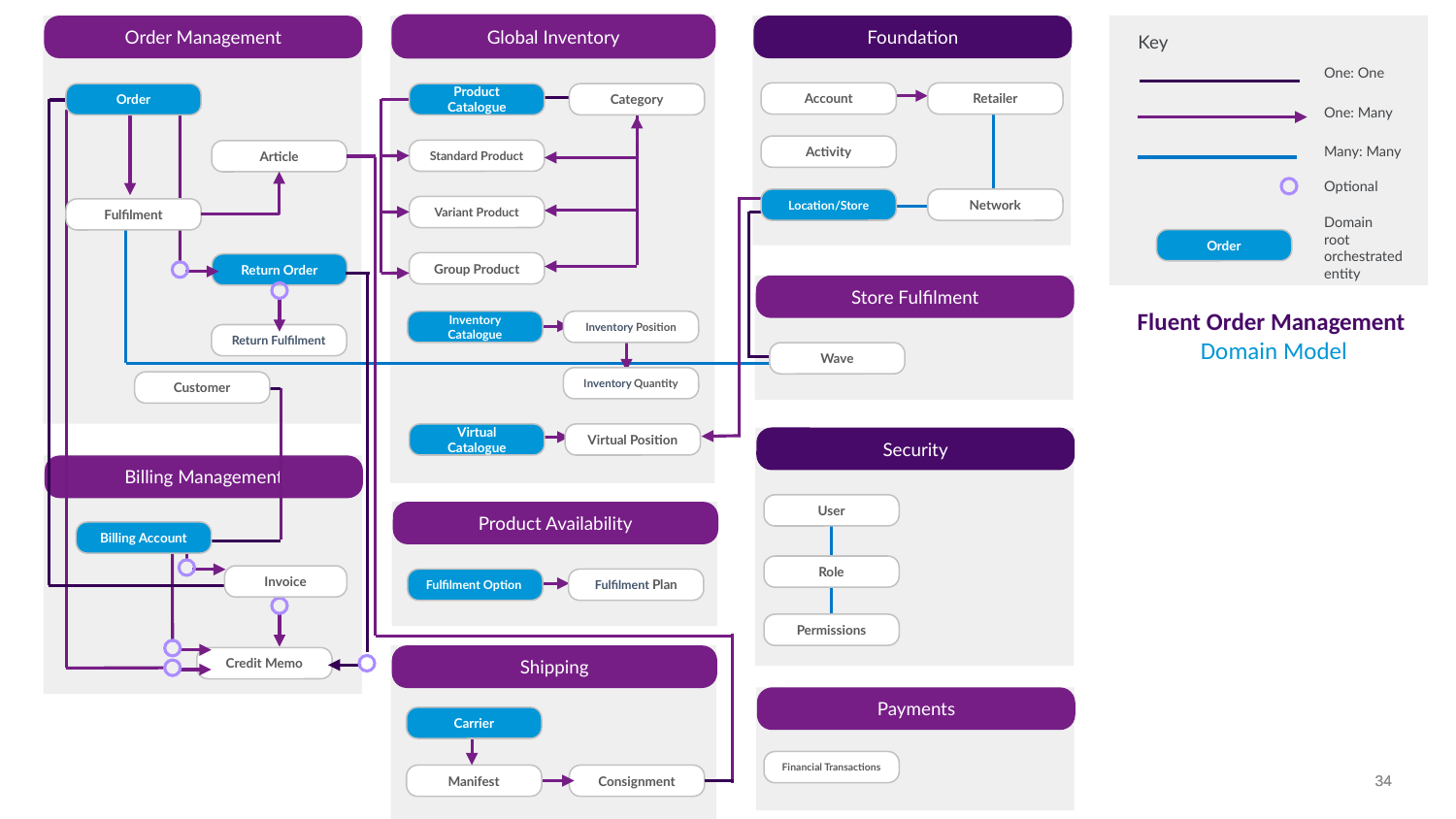

Global Inventory

Order Management
Foundation

Key
One: One
Account
Retailer
Order
Product Catalogue
Category
One: Many
Many: Many
Activity
Standard Product
Article
Optional

Location/Store
Network
Variant Product
Fulfilment
Domain  root orchestrated entity
Order
Group Product
Return Order

Store Fulfilment

Fluent Order Management
Domain Model
Inventory Catalogue
Inventory Position
Return Fulfilment
Wave
Inventory Quantity
Customer
Virtual Catalogue
Virtual Position
Security

Billing Management

User
Product Availability

Billing Account

Role
Invoice
Fulfilment Option
Fulfilment Plan

Permissions
Shipping

Credit Memo

Payments

Carrier
Financial Transactions
Manifest
Consignment